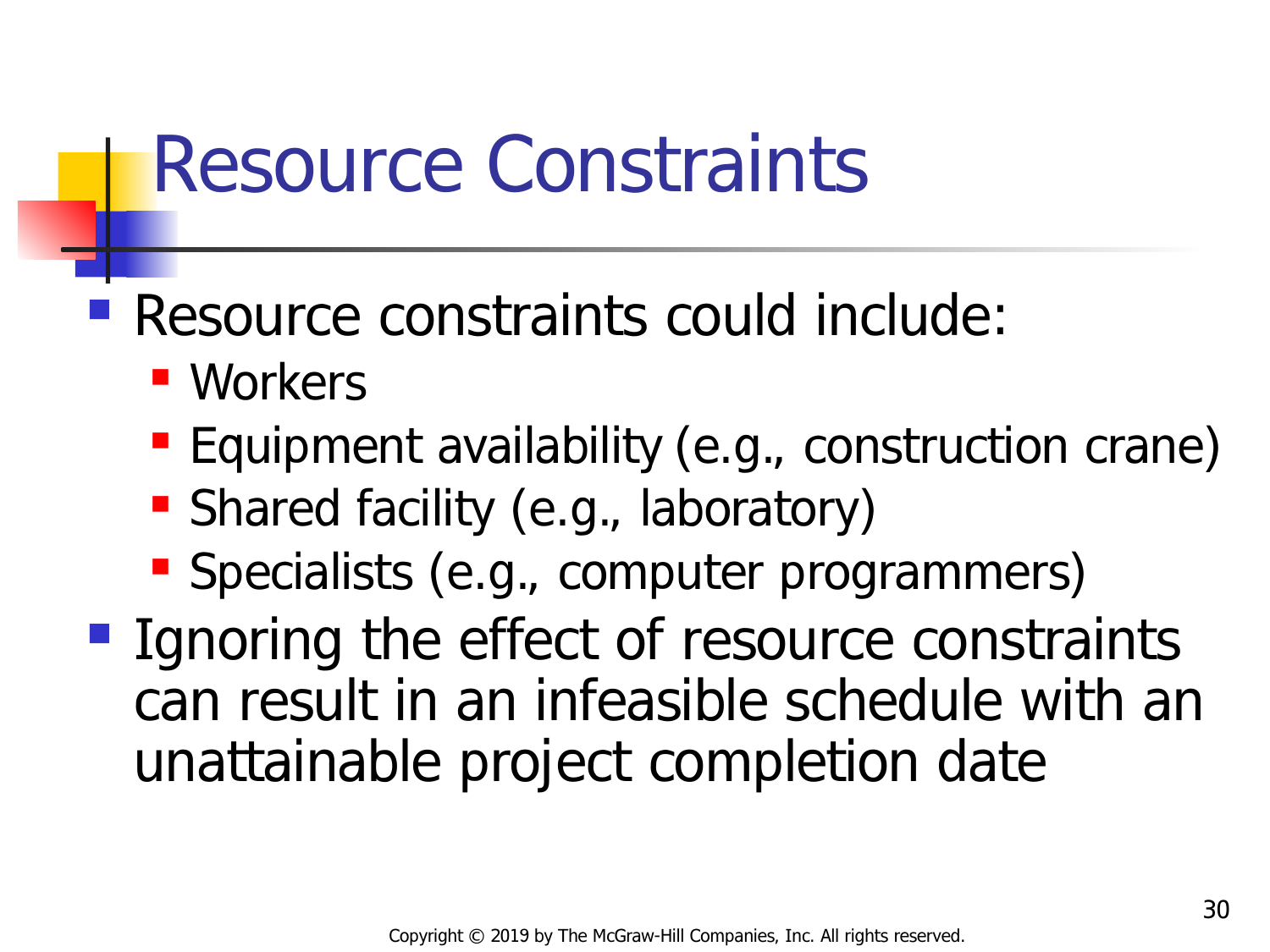

# Resource Constraints
Resource constraints could include:
Workers
Equipment availability (e.g., construction crane)
Shared facility (e.g., laboratory)
Specialists (e.g., computer programmers)
Ignoring the effect of resource constraints can result in an infeasible schedule with an unattainable project completion date
30
Copyright © 2019 by The McGraw-Hill Companies, Inc. All rights reserved.